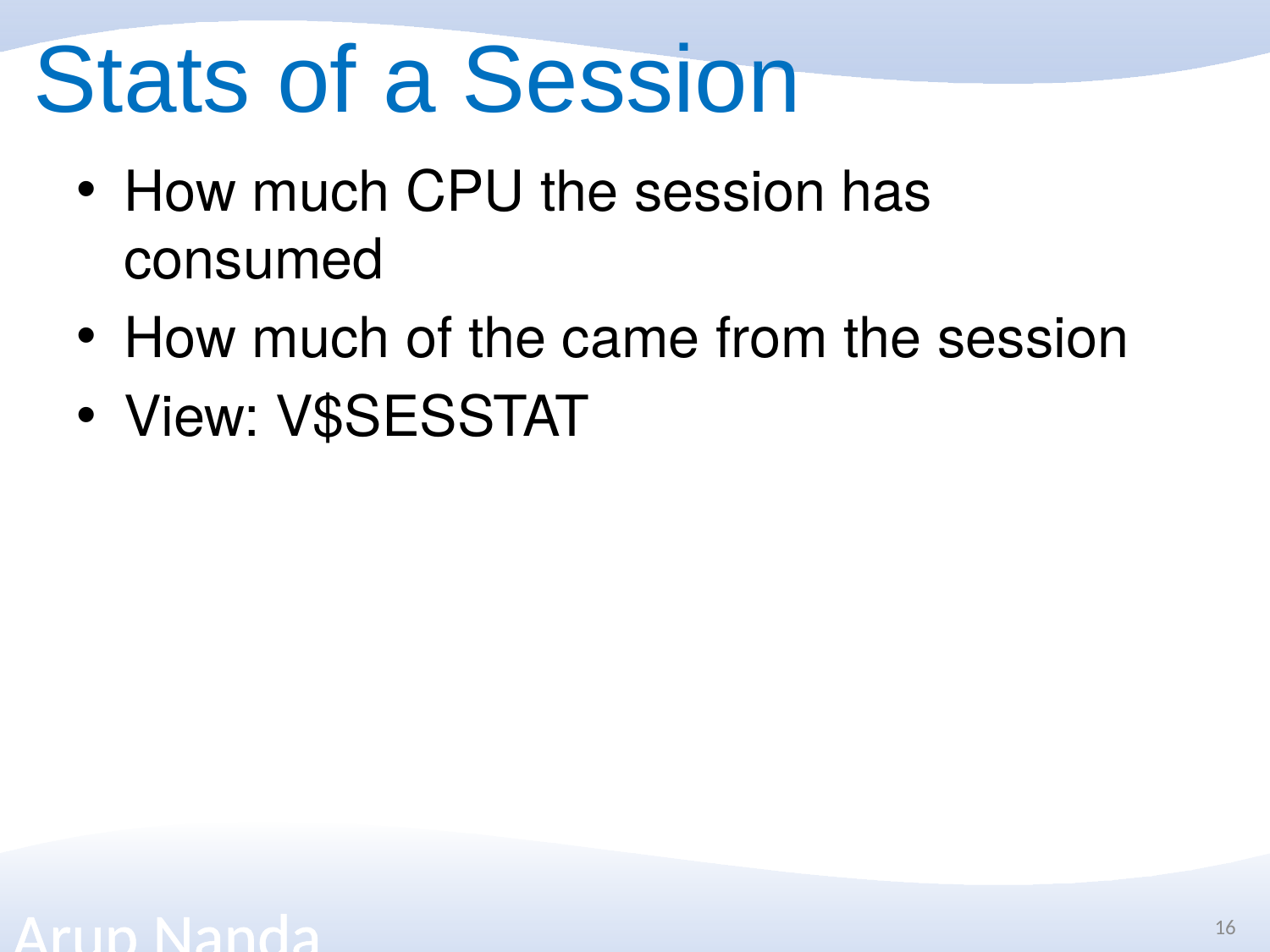

# Stats of a Session
How much CPU the session has consumed
How much of the came from the session
View: V$SESSTAT

16